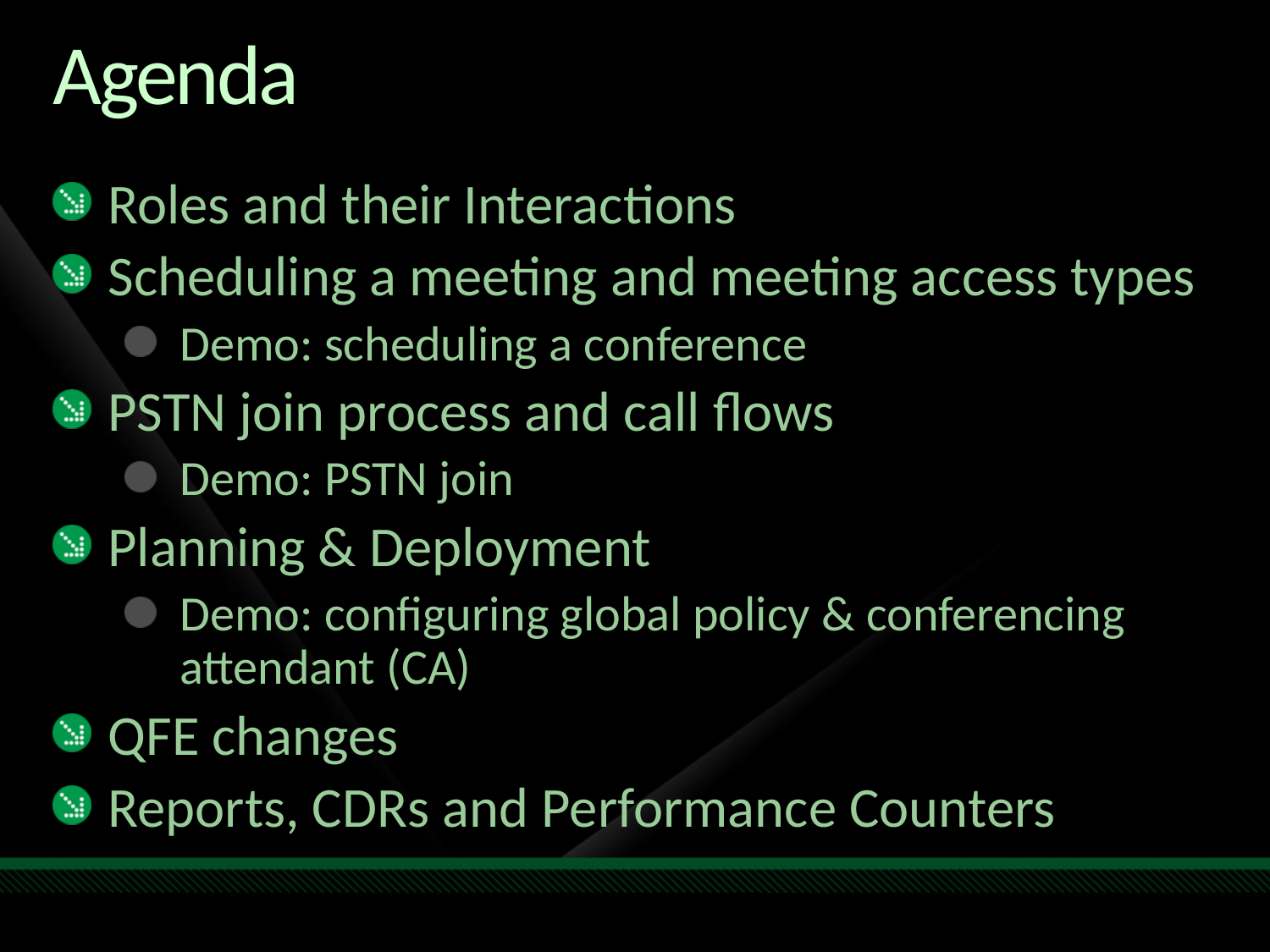

# Agenda
Roles and their Interactions
Scheduling a meeting and meeting access types
Demo: scheduling a conference
PSTN join process and call flows
Demo: PSTN join
Planning & Deployment
Demo: configuring global policy & conferencing attendant (CA)
QFE changes
Reports, CDRs and Performance Counters